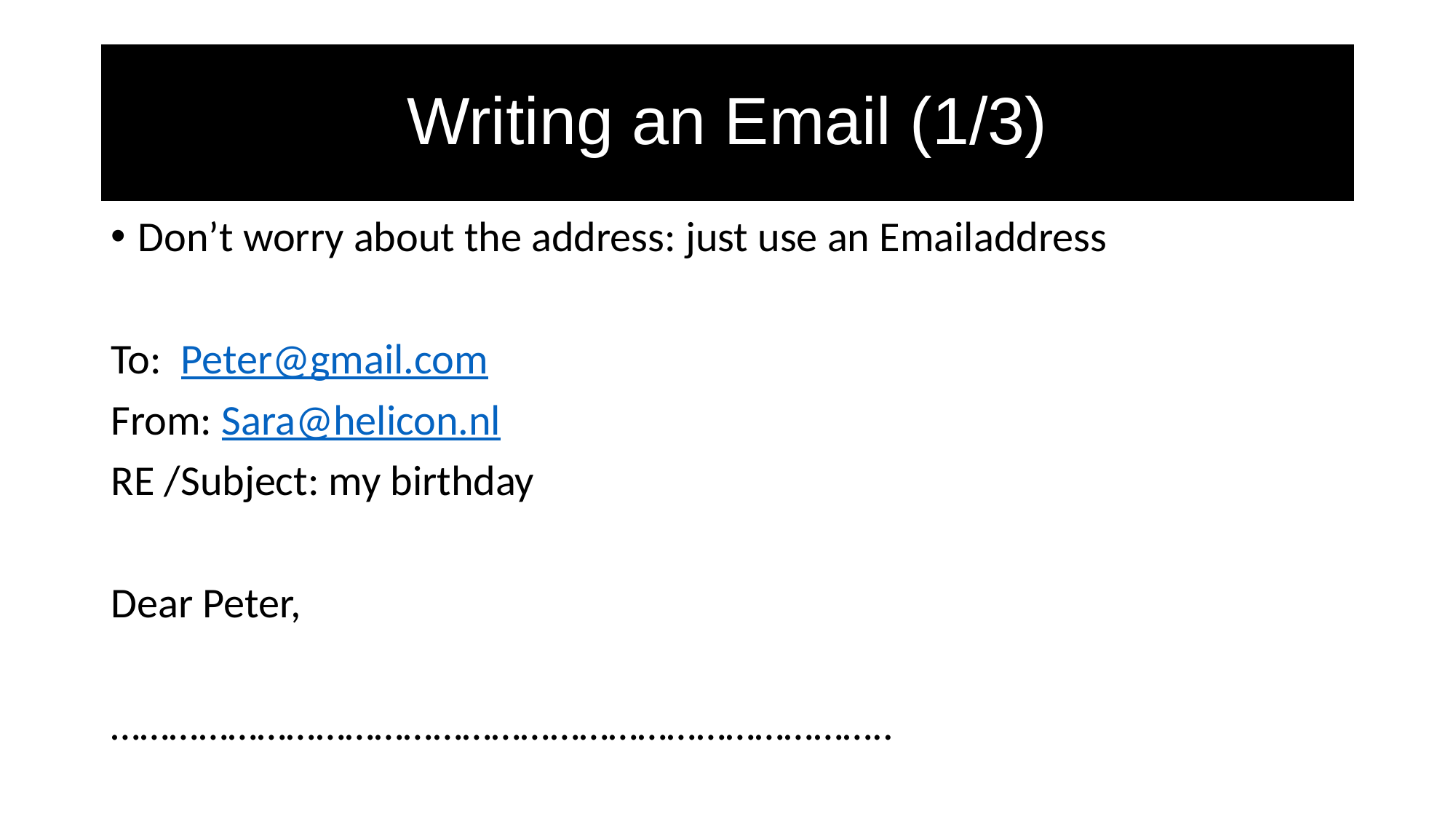

# Writing an Email (1/3)
Don’t worry about the address: just use an Emailaddress

To:  Peter@gmail.com
From: Sara@helicon.nl
RE /Subject: my birthday

Dear Peter,

……………………………………………………………………..